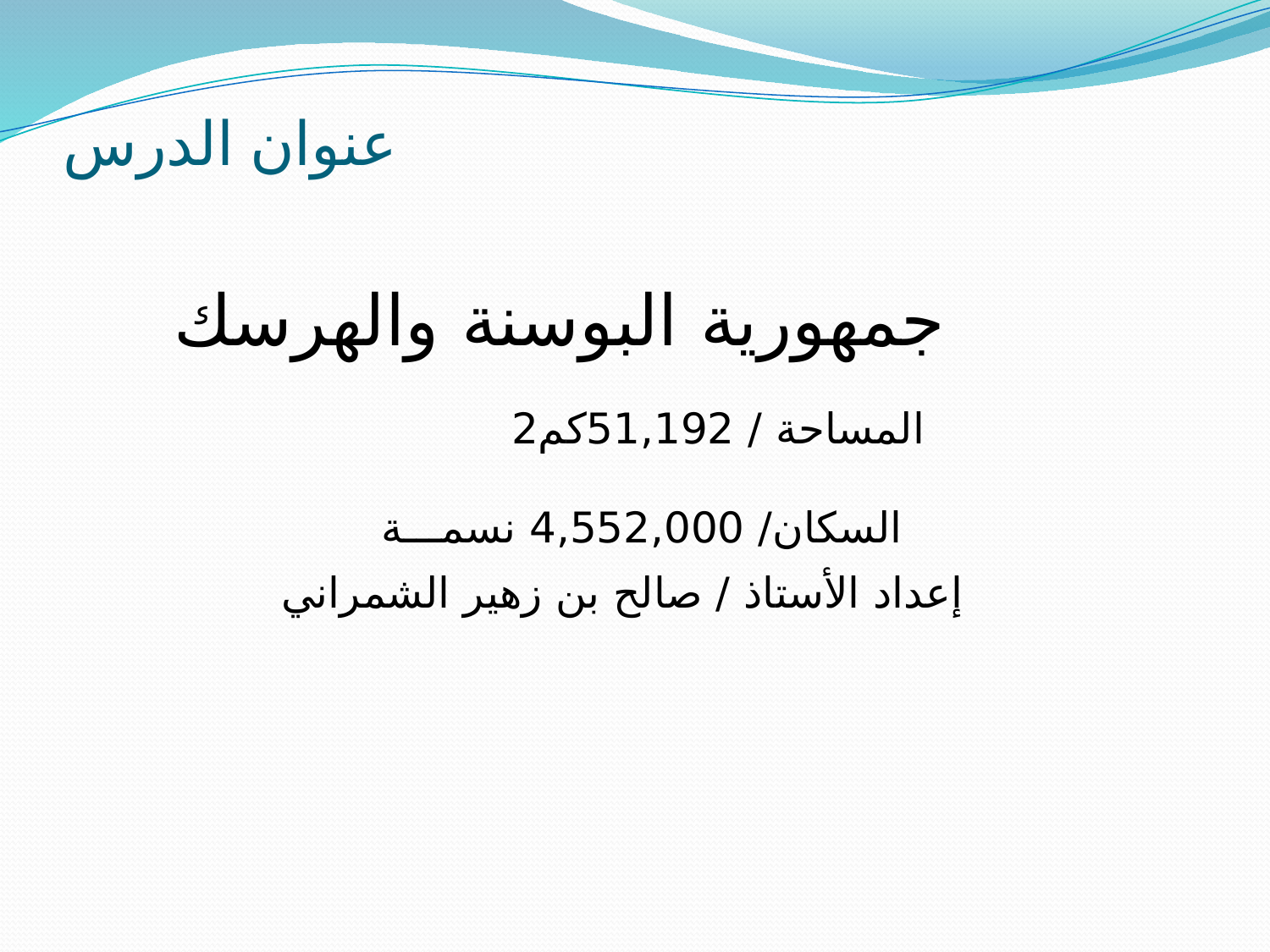

# عنوان الدرس
                 جمهورية البوسنة والهرسك
            المساحة / 51,192كم2
             السكان/ 4,552,000 نسمـــة
                 إعداد الأستاذ / صالح بن زهير الشمراني